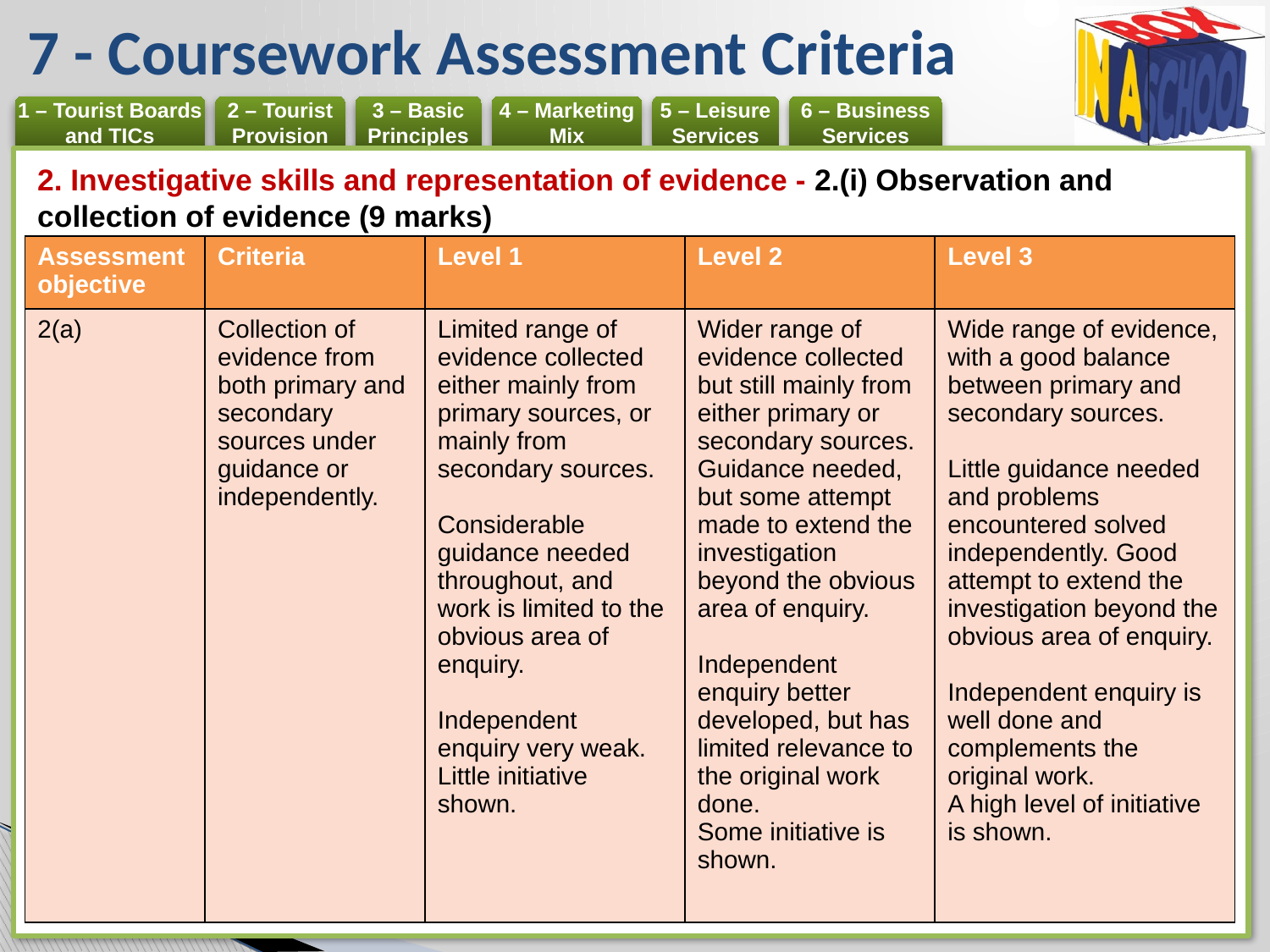

# 7 - Coursework Assessment Criteria
2. Investigative skills and representation of evidence - 2.(i) Observation and collection of evidence (9 marks)
| Assessment objective | Criteria | Level 1 | Level 2 | Level 3 |
| --- | --- | --- | --- | --- |
| 2(a) | Collection of evidence from both primary and secondary sources under guidance or independently. | Limited range of evidence collected either mainly from primary sources, or mainly from secondary sources. Considerable guidance needed throughout, and work is limited to the obvious area of enquiry. Independent enquiry very weak. Little initiative shown. | Wider range of evidence collected but still mainly from either primary or secondary sources. Guidance needed, but some attempt made to extend the investigation beyond the obvious area of enquiry. Independent enquiry better developed, but has limited relevance to the original work done. Some initiative is shown. | Wide range of evidence, with a good balance between primary and secondary sources. Little guidance needed and problems encountered solved independently. Good attempt to extend the investigation beyond the obvious area of enquiry. Independent enquiry is well done and complements the original work. A high level of initiative is shown. |